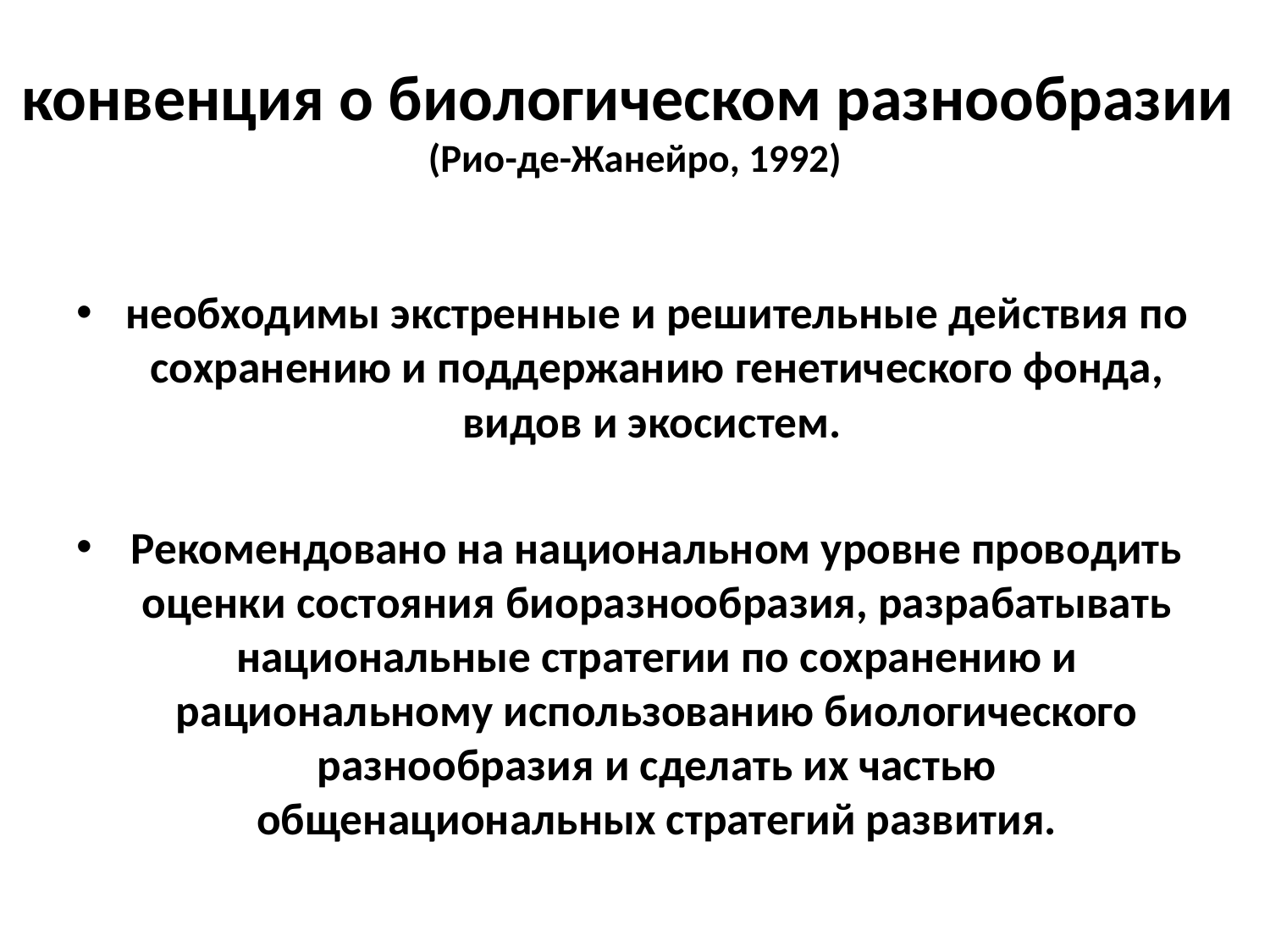

# конвенция о биологическом разнообразии (Рио-де-Жанейро, 1992)
необходимы экстренные и решительные действия по сохранению и поддержанию генетического фонда, видов и экосистем.

Рекомендовано на национальном уровне проводить оценки состояния биоразнообразия, разрабатывать национальные стратегии по сохранению и рациональному использованию биологического разнообразия и сделать их частью общенациональных стратегий развития.